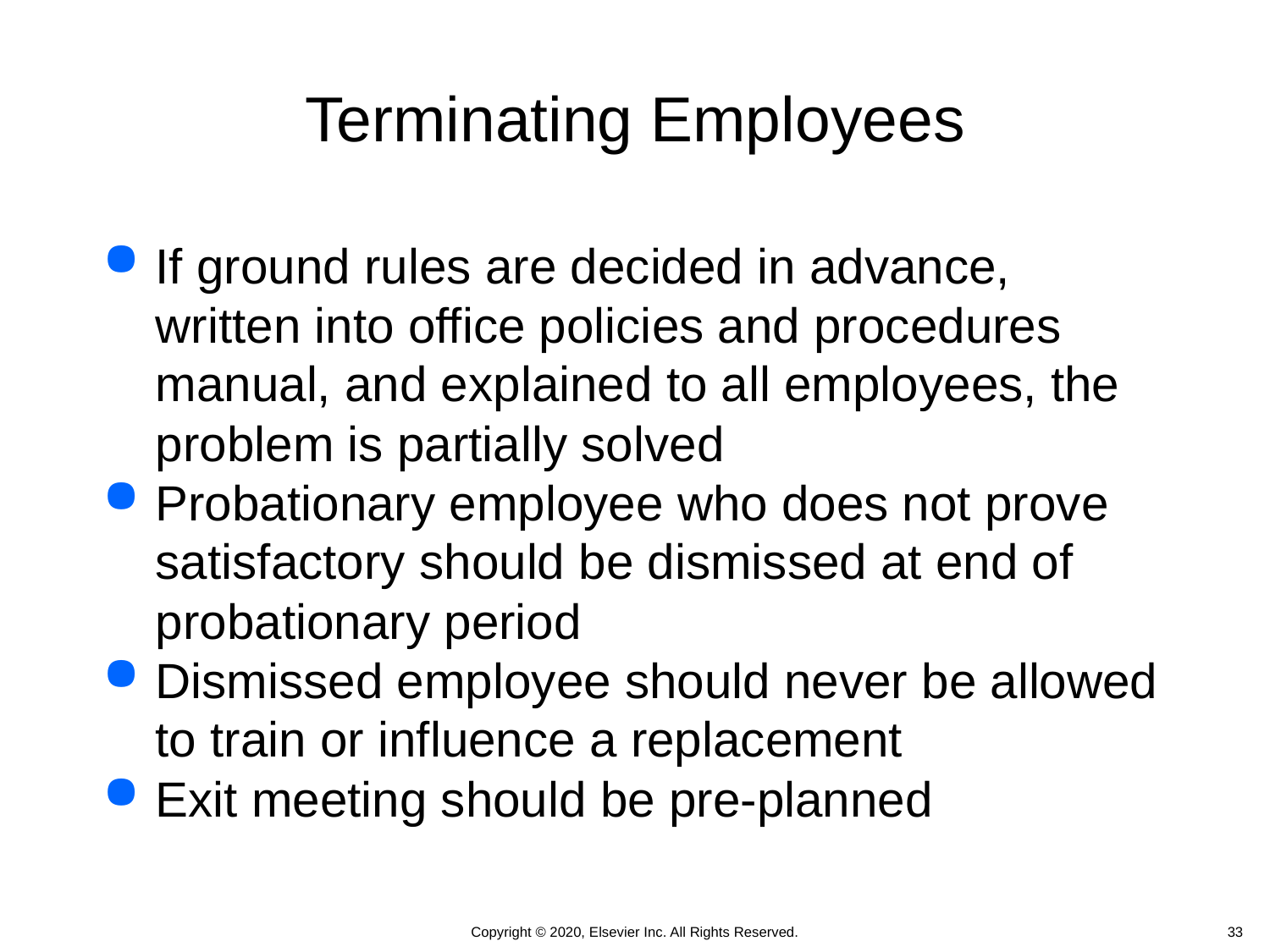

# Terminating Employees
If ground rules are decided in advance, written into office policies and procedures manual, and explained to all employees, the problem is partially solved
Probationary employee who does not prove satisfactory should be dismissed at end of probationary period
Dismissed employee should never be allowed to train or influence a replacement
Exit meeting should be pre-planned
 33